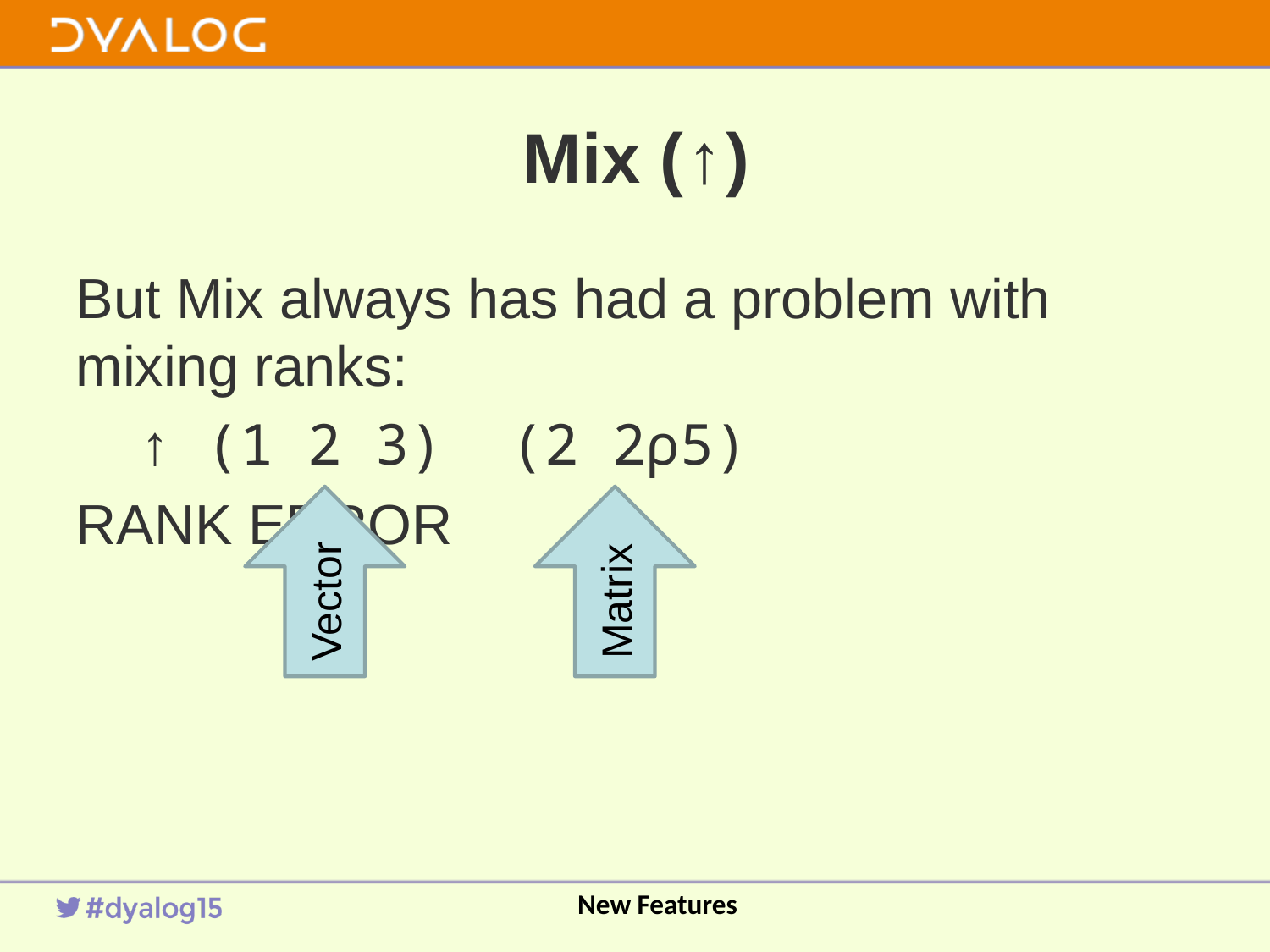

# Mix (↑)
But Mix always has had a problem with mixing ranks:
    ↑ (1 2 3)  (2 2⍴5)
RANK ERROR

Matrix
Vector
New Features